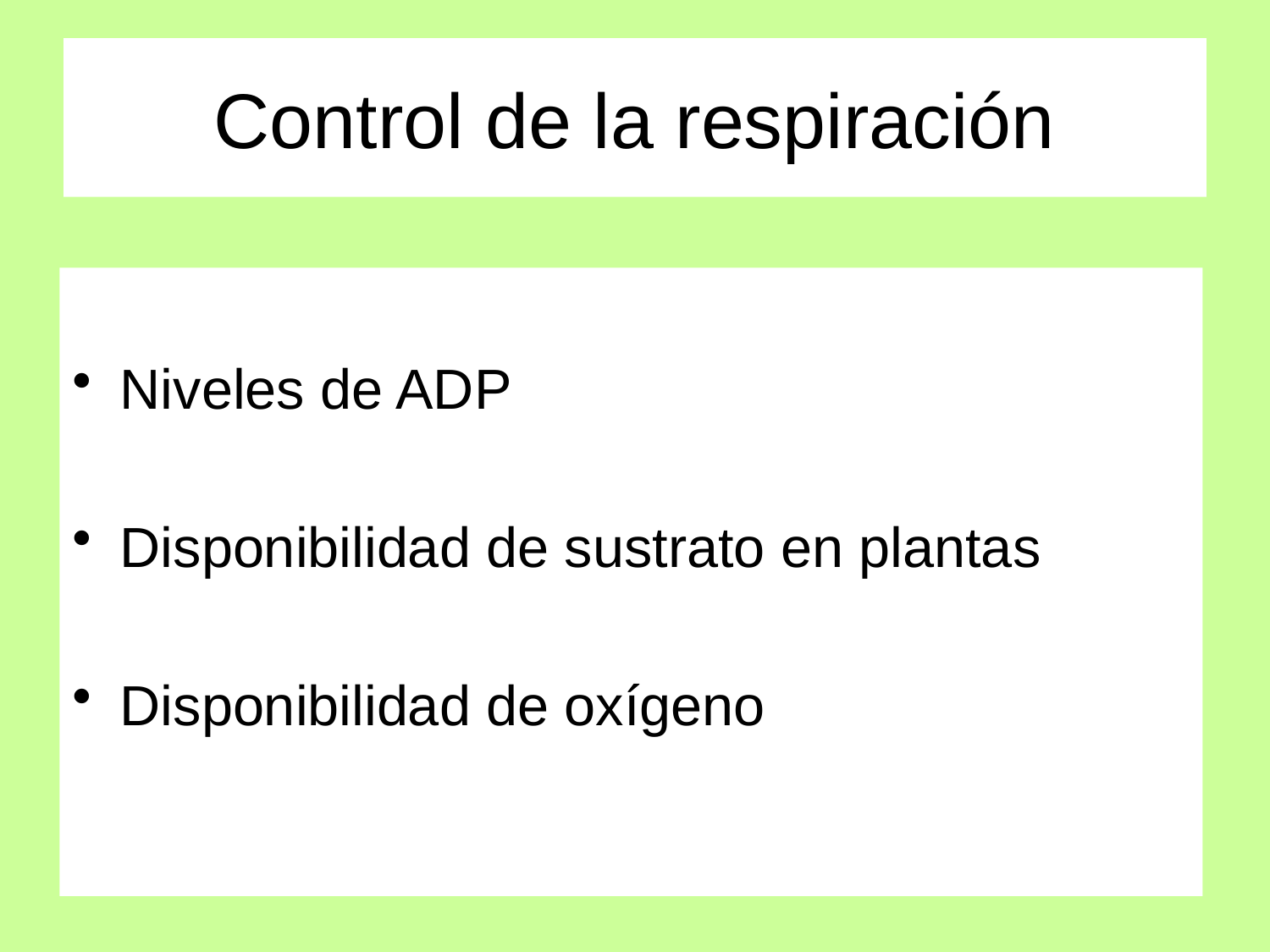

# Control de la respiración

Niveles de ADP

Disponibilidad de sustrato en plantas

Disponibilidad de oxígeno